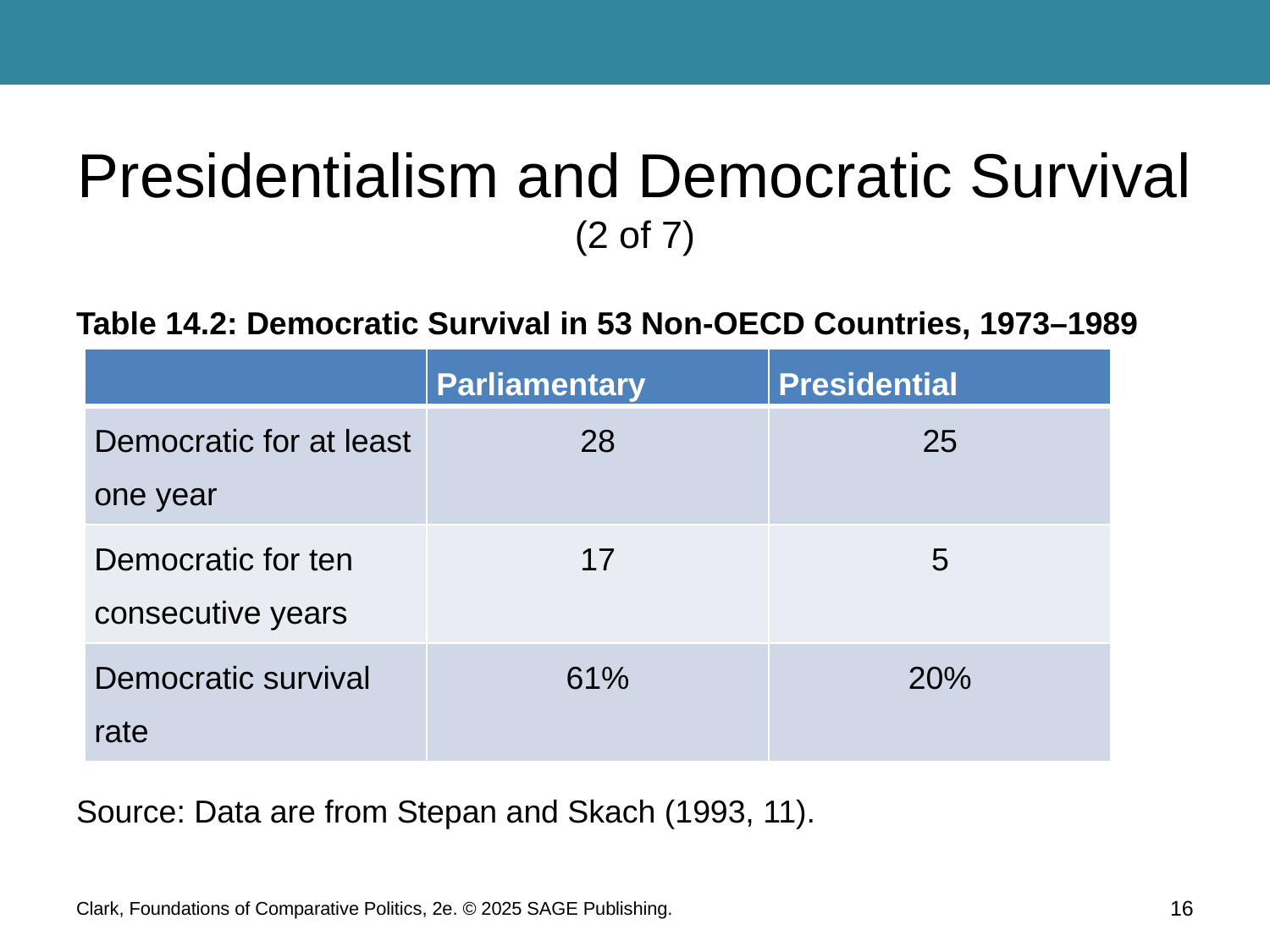

# Presidentialism and Democratic Survival (2 of 7)
Table 14.2: Democratic Survival in 53 Non-OECD Countries, 1973–1989

Source: Data are from Stepan and Skach (1993, 11).
|  | Parliamentary | Presidential |
| --- | --- | --- |
| Democratic for at least one year | 28 | 25 |
| Democratic for ten consecutive years | 17 | 5 |
| Democratic survival rate | 61% | 20% |
Clark, Foundations of Comparative Politics, 2e. © 2025 SAGE Publishing.
16